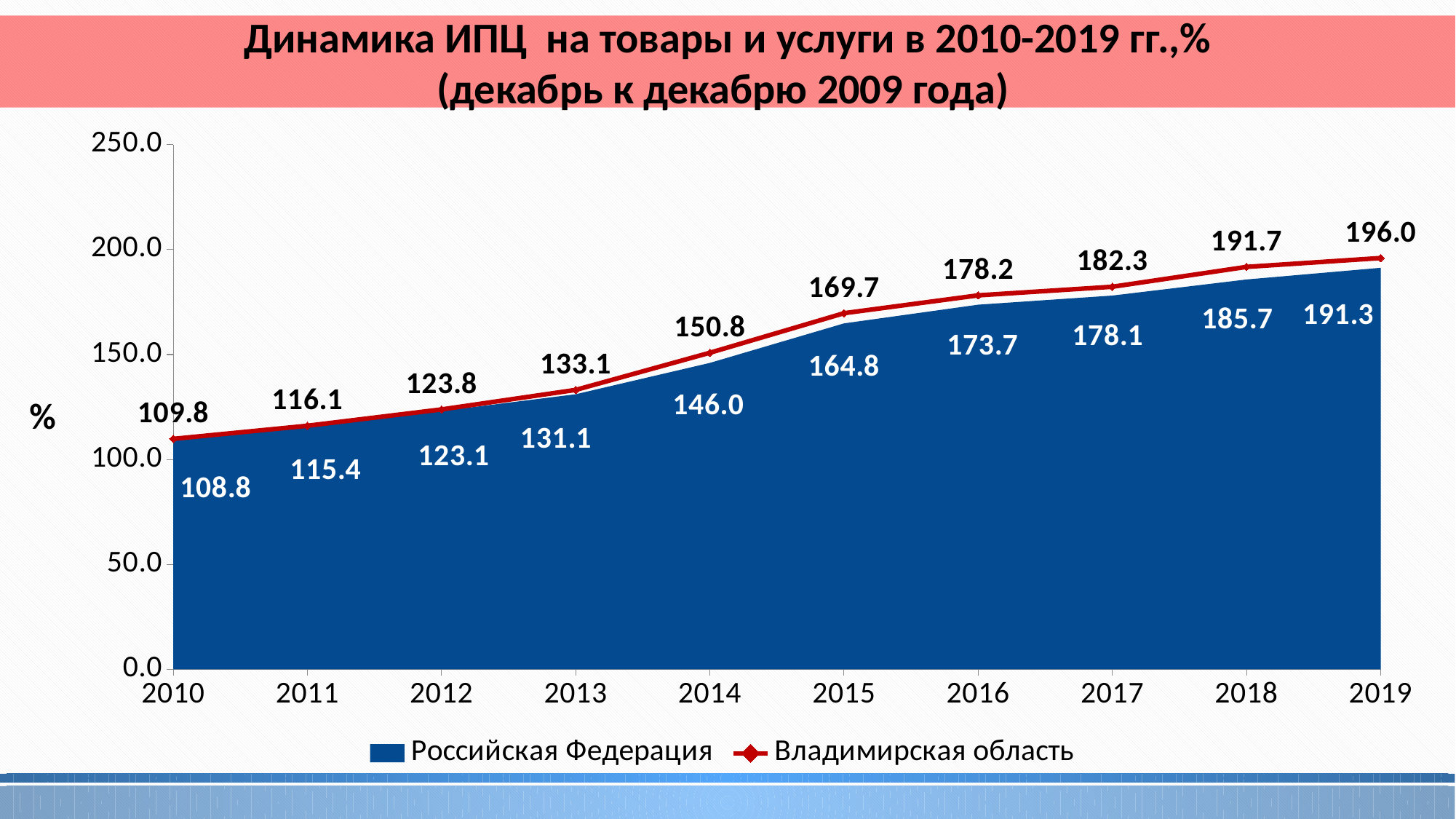

Динамика ИПЦ  на товары и услуги в 2010-2019 гг.,%
(декабрь к декабрю 2009 года)

### Chart

| Category | Российская Федерация | Владимирская область |
|---|---|---|
| 2010 | 108.8 | 109.8 |
| 2011 | 115.43679999999999 | 116.05860000000001 |
| 2012 | 123.05562879999998 | 123.83452620000001 |
| 2013 | 131.05424467199998 | 133.12211566500002 |
| 2014 | 145.994428564608 | 150.82735704844504 |
| 2015 | 164.82770984944244 | 169.68077667950067 |
| 2016 | 173.72840618131235 | 178.1648155134757 |
| 2017 | 178.07161633584516 | 182.26260627028566 |
| 2018 | 185.7286958382865 | 191.74026179634052 |
| 2019 | 191.3005567134351 | 195.95854755586004 |